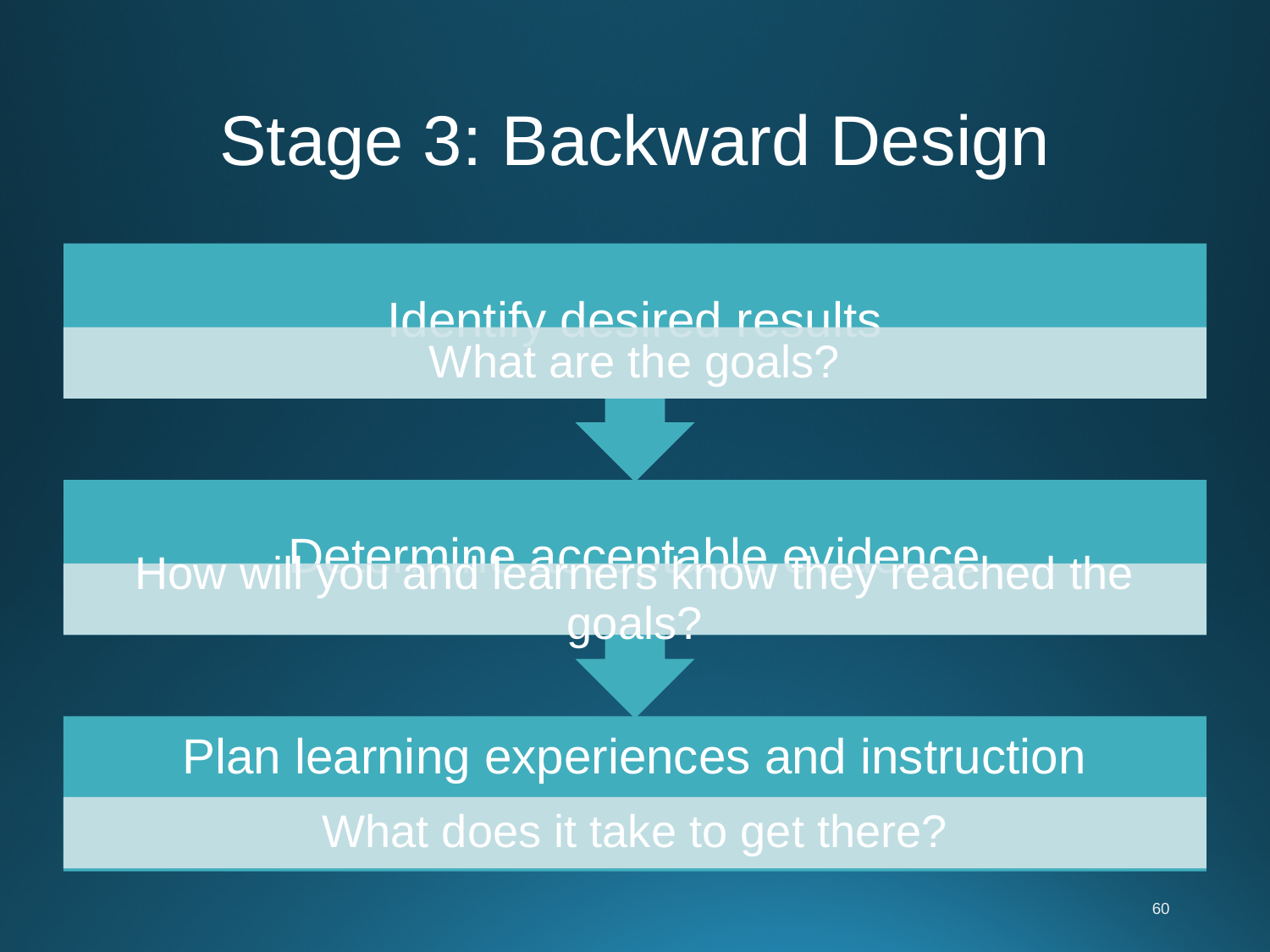

# Stage 3: Backward Design
Plan learning experiences and instruction
What does it take to get there?
Determine acceptable evidence
How will you and learners know they reached the goals?
Identify desired results
What are the goals?
60